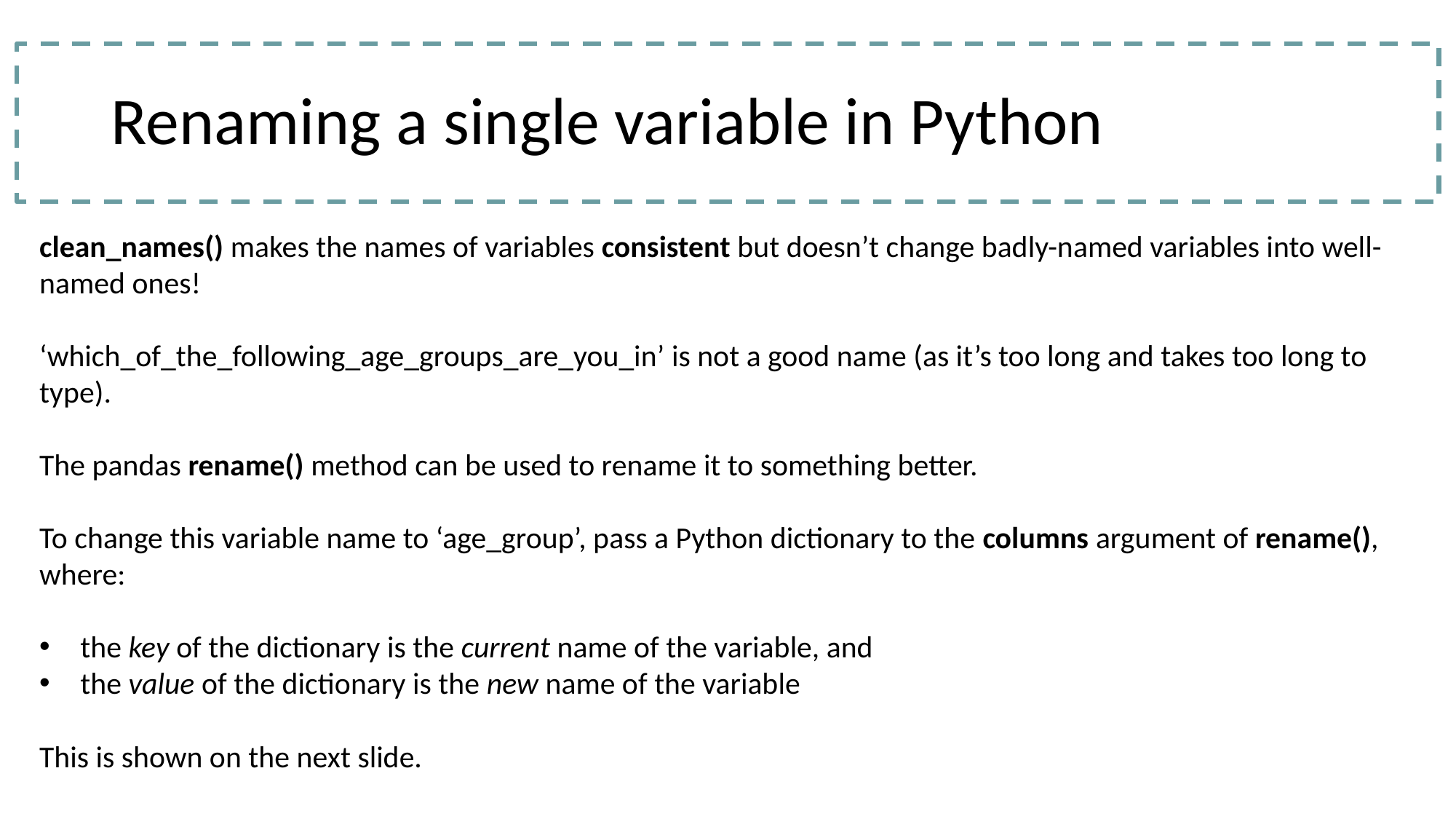

# Renaming a single variable in Python
clean_names() makes the names of variables consistent but doesn’t change badly-named variables into well-named ones!

‘which_of_the_following_age_groups_are_you_in’ is not a good name (as it’s too long and takes too long to  type).

The pandas rename() method can be used to rename it to something better.

To change this variable name to ‘age_group’, pass a Python dictionary to the columns argument of rename(), where:

the key of the dictionary is the current name of the variable, and
the value of the dictionary is the new name of the variable

This is shown on the next slide.